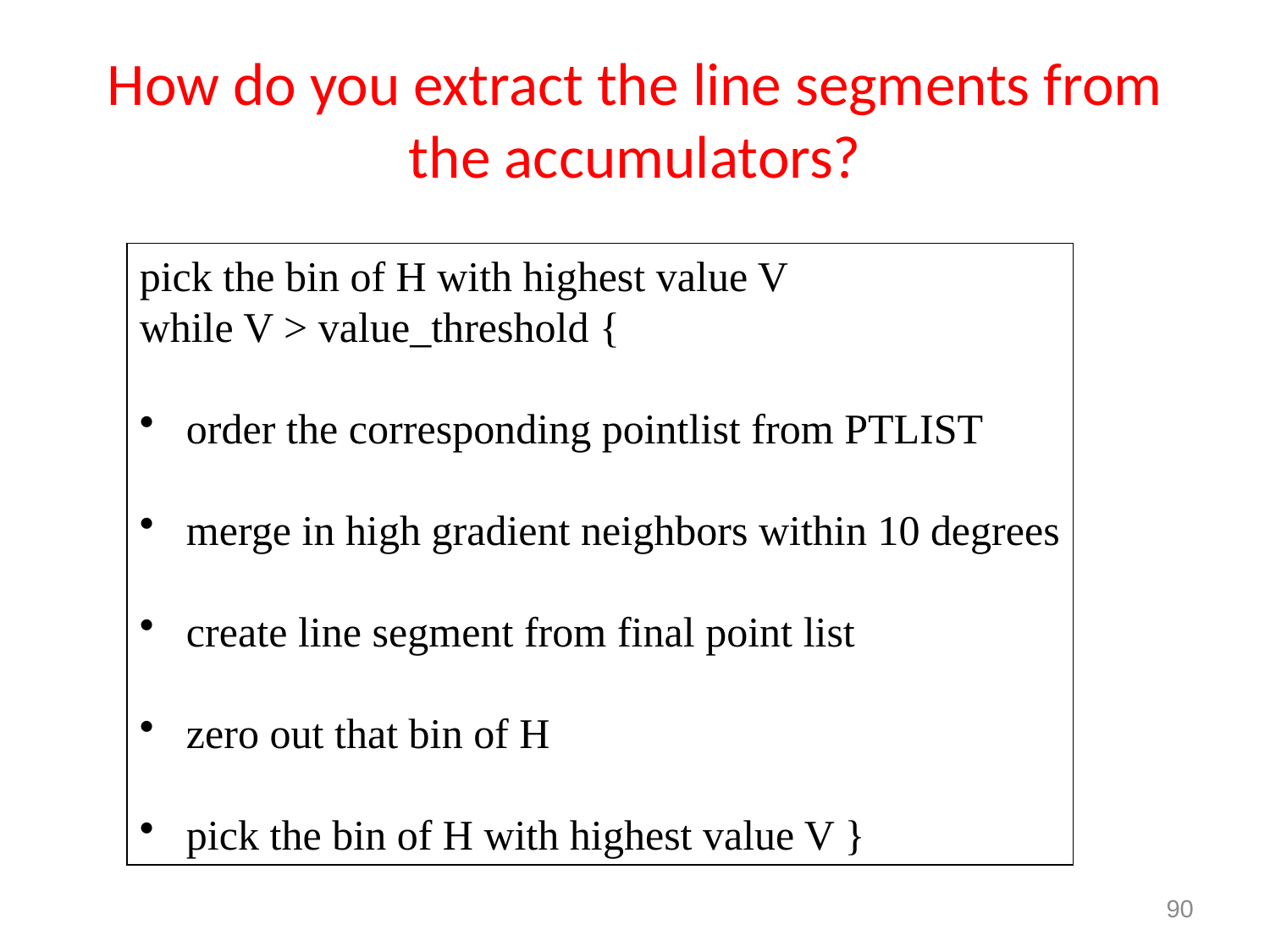

# How do you extract the line segments from the accumulators?
pick the bin of H with highest value V
while V > value_threshold {

   order the corresponding pointlist from PTLIST

   merge in high gradient neighbors within 10 degrees

   create line segment from final point list

   zero out that bin of H

   pick the bin of H with highest value V }
90